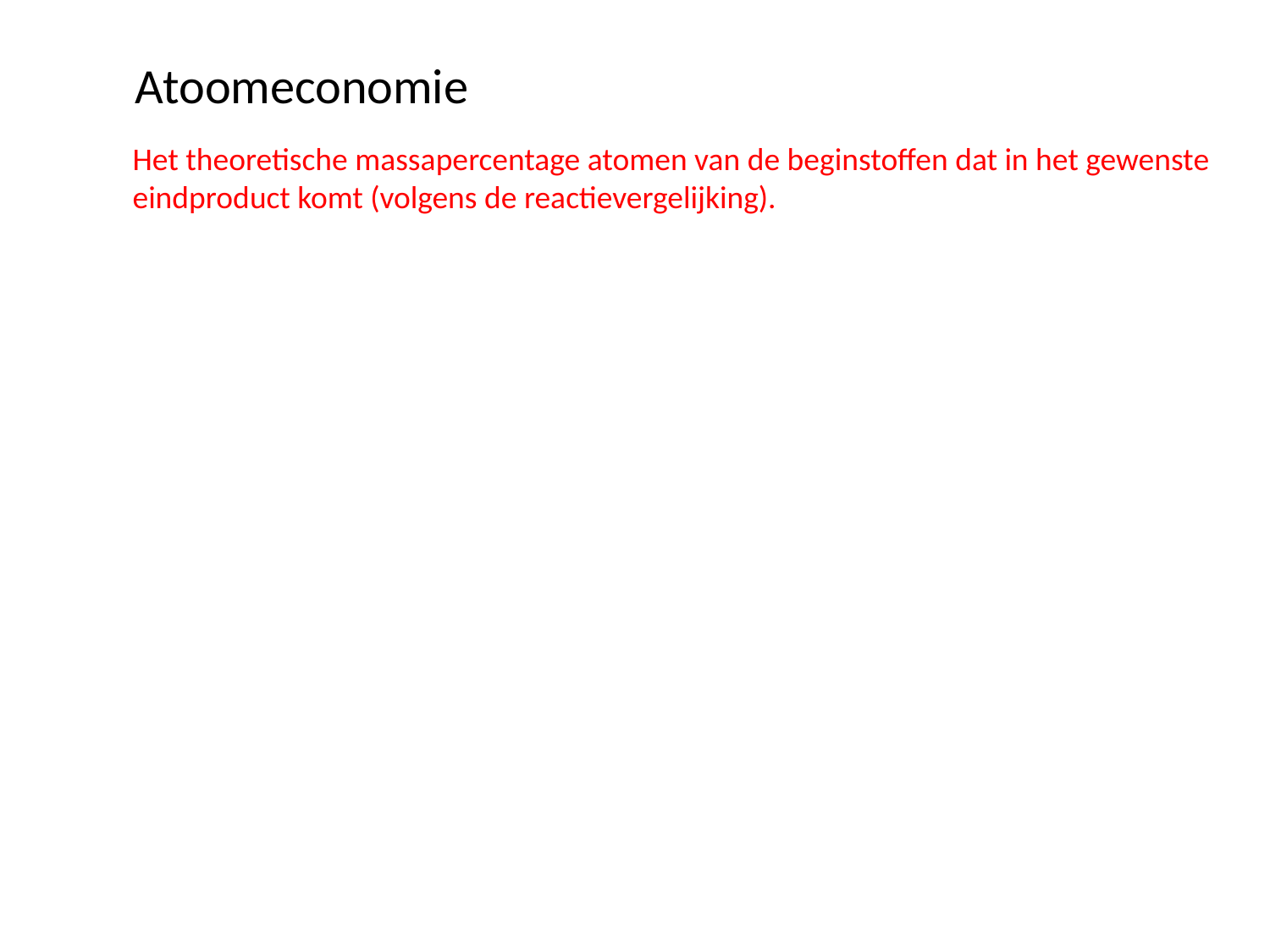

Atoomeconomie
Het theoretische massapercentage atomen van de beginstoffen dat in het gewenste eindproduct komt (volgens de reactievergelijking).